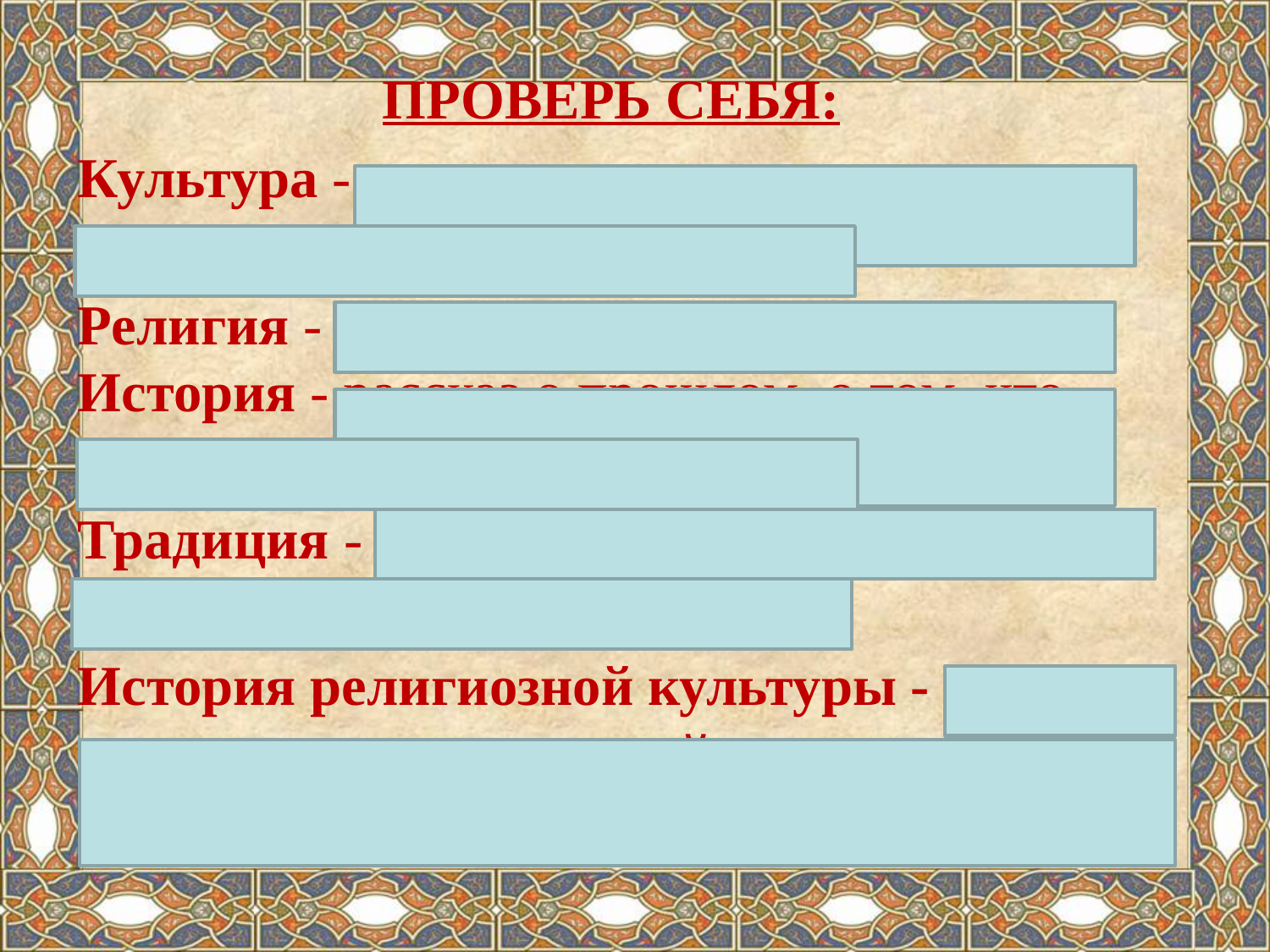

ПРОВЕРЬ СЕБЯ:
Культура - достижения каждого че­ловека, народов.
Религия - вера в Бога и служение Ему. История - рассказ о прошлом, о том, что когда-то произошло.
Традиция - предание, то, что переда­ётся из поколения в поколение.
История религиозной культуры - учебный предмет, рассказывающий о религиозной культуре разных народов.